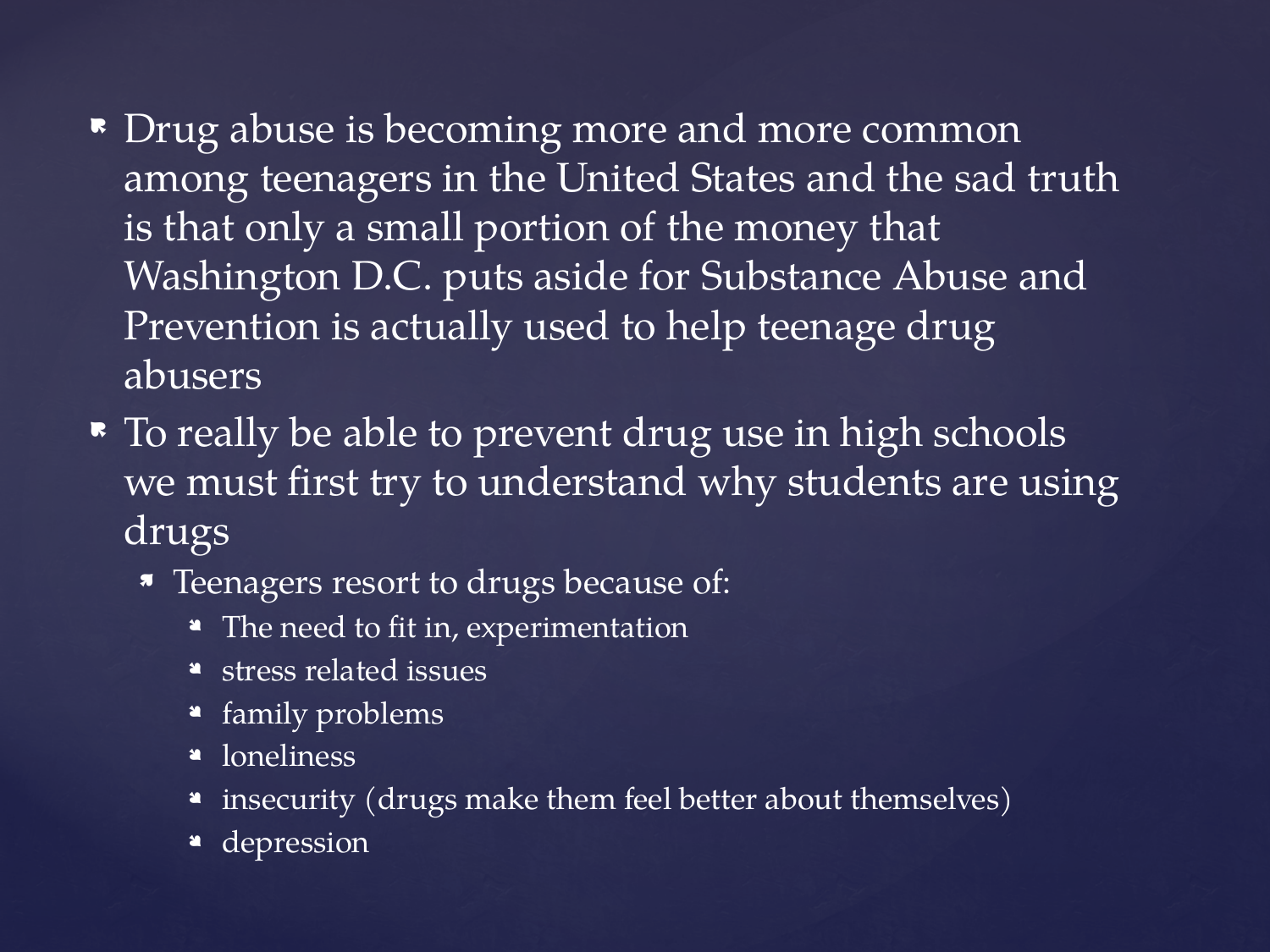

Drug abuse is becoming more and more common among teenagers in the United States and the sad truth is that only a small portion of the money that Washington D.C. puts aside for Substance Abuse and Prevention is actually used to help teenage drug abusers
To really be able to prevent drug use in high schools we must first try to understand why students are using drugs
Teenagers resort to drugs because of:
The need to fit in, experimentation
stress related issues
family problems
loneliness
insecurity (drugs make them feel better about themselves)
depression